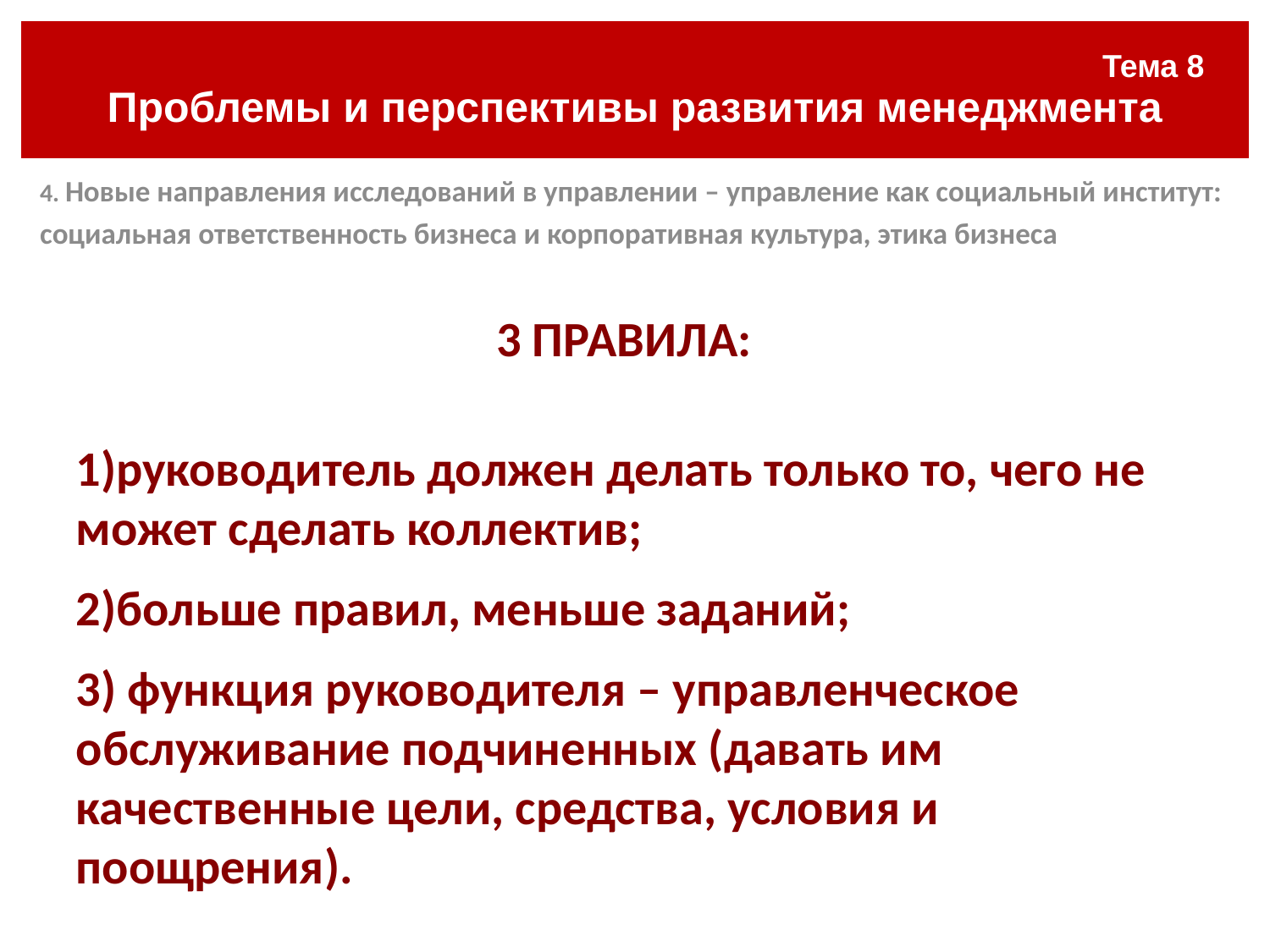

| Тема 8 Проблемы и перспективы развития менеджмента |
| --- |
#
4. Новые направления исследований в управлении – управление как социальный институт: социальная ответственность бизнеса и корпоративная культура, этика бизнеса

3 ПРАВИЛА:

1)руководитель должен делать только то, чего не может сделать коллектив;
2)больше правил, меньше заданий;
3) функция руководителя – управленческое обслуживание подчиненных (давать им качественные цели, средства, условия и поощрения).